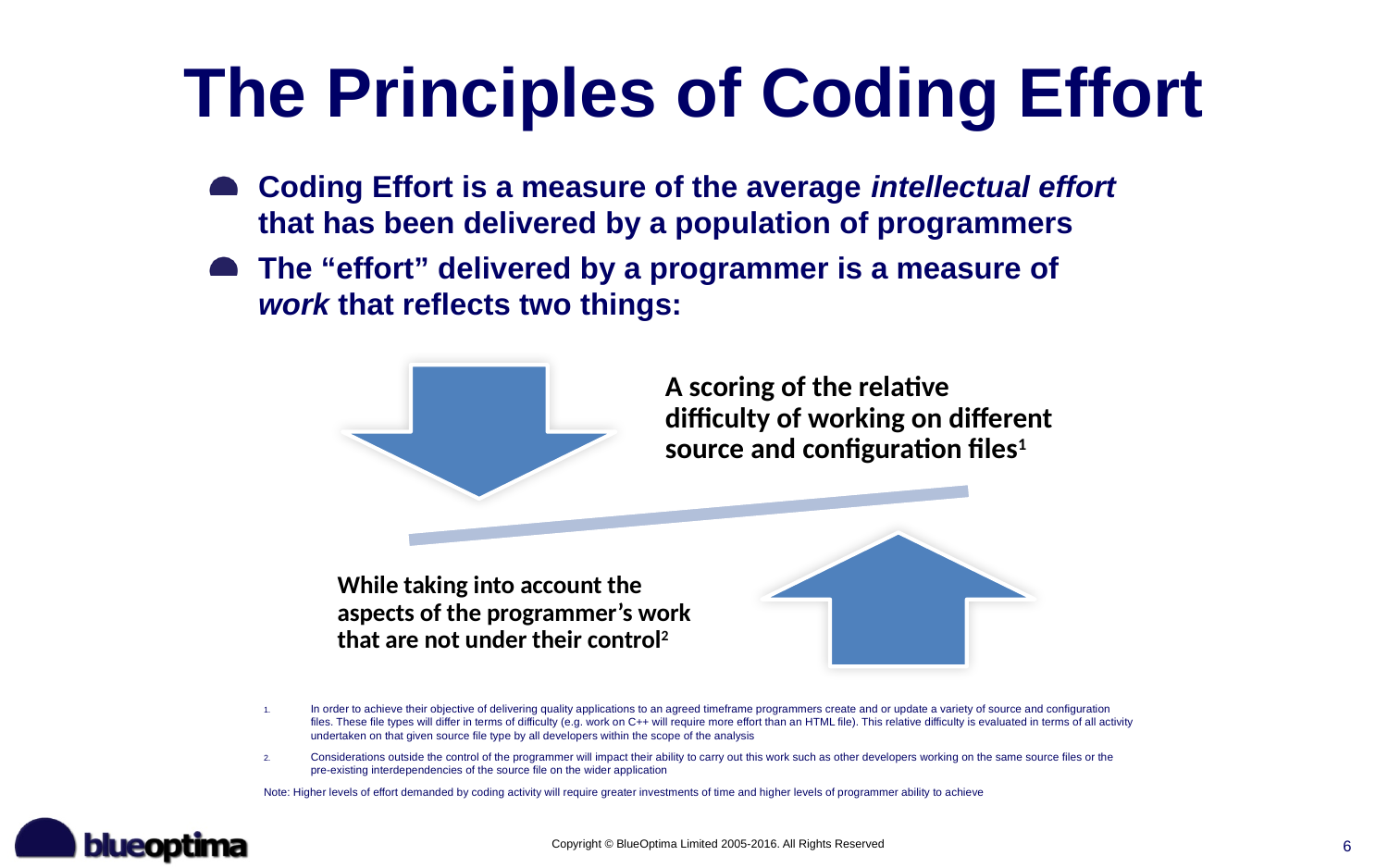

# The Principles of Coding Effort
Coding Effort is a measure of the average intellectual effort that has been delivered by a population of programmers
The “effort” delivered by a programmer is a measure of work that reflects two things:

In order to achieve their objective of delivering quality applications to an agreed timeframe programmers create and or update a variety of source and configuration files. These file types will differ in terms of difficulty (e.g. work on C++ will require more effort than an HTML file). This relative difficulty is evaluated in terms of all activity undertaken on that given source file type by all developers within the scope of the analysis
Considerations outside the control of the programmer will impact their ability to carry out this work such as other developers working on the same source files or the pre-existing interdependencies of the source file on the wider application
Note: Higher levels of effort demanded by coding activity will require greater investments of time and higher levels of programmer ability to achieve

A scoring of the relative difficulty of working on different source and configuration files1
While taking into account the aspects of the programmer’s work that are not under their control2
6